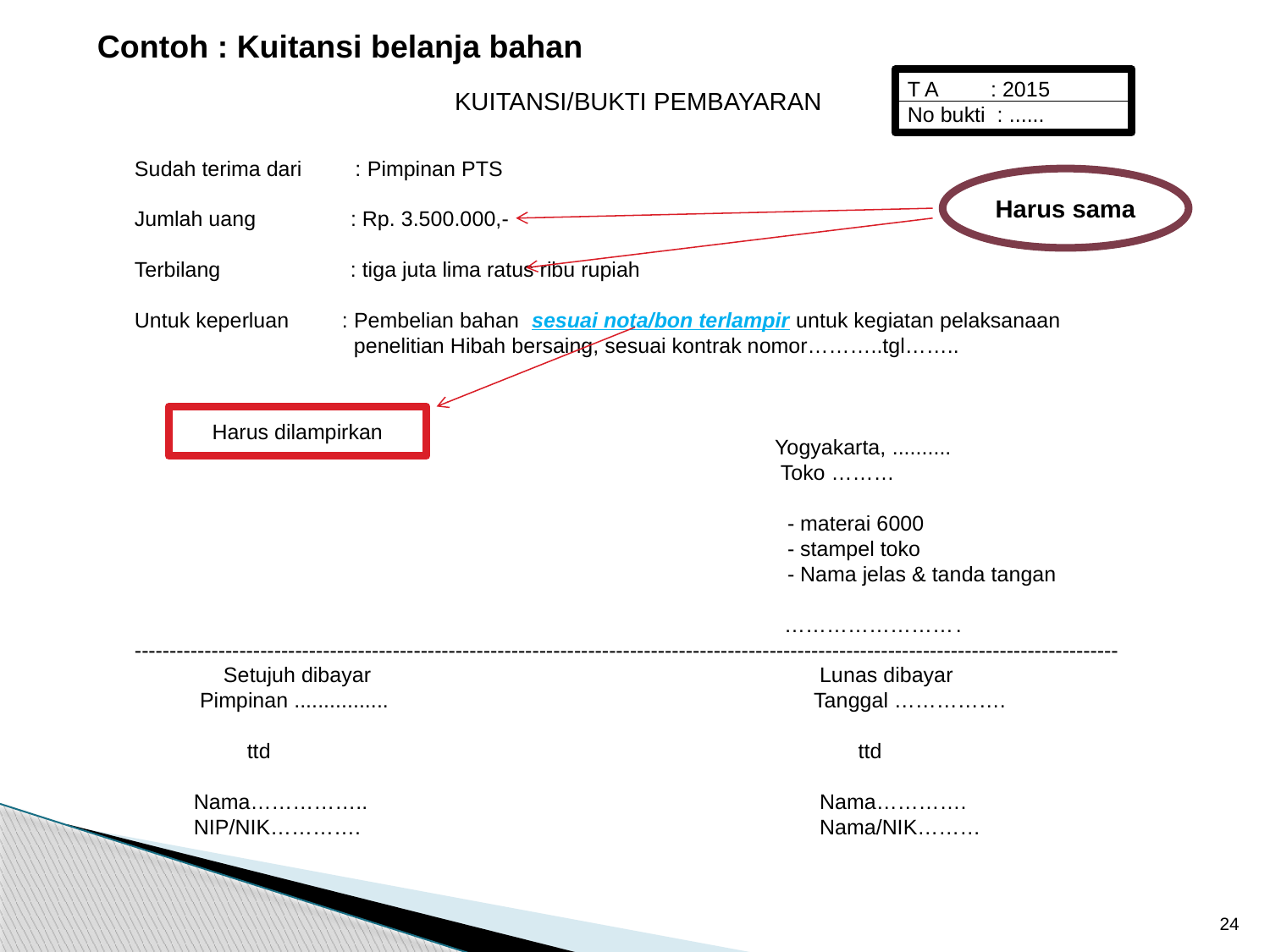

Contoh : Kuitansi belanja bahan
T A         : 2015
No bukti  : ......
KUITANSI/BUKTI PEMBAYARAN
Sudah terima dari         : Pimpinan PTS

Jumlah uang                : Rp. 3.500.000,-

Terbilang                      : tiga juta lima ratus ribu rupiah

Untuk keperluan         : Pembelian bahan  sesuai nota/bon terlampir untuk kegiatan pelaksanaan
                                     penelitian Hibah bersaing, sesuai kontrak nomor………..tgl……..

                                                                                                            Yogyakarta, ..........
                                                                                                             Toko ………

					   - materai 6000
					   - stampel toko
					   - Nama jelas & tanda tangan

                                                                                                              …………………….
---------------------------------------------------------------------------------------------------------------------------------------------
               Setujuh dibayar                                                                            Lunas dibayar
           Pimpinan ................                                                                        Tanggal …………….

                   ttd				               ttd

          Nama……………..			                              Nama………….
          NIP/NIK………….			                              Nama/NIK………

Harus sama

Harus dilampirkan
24